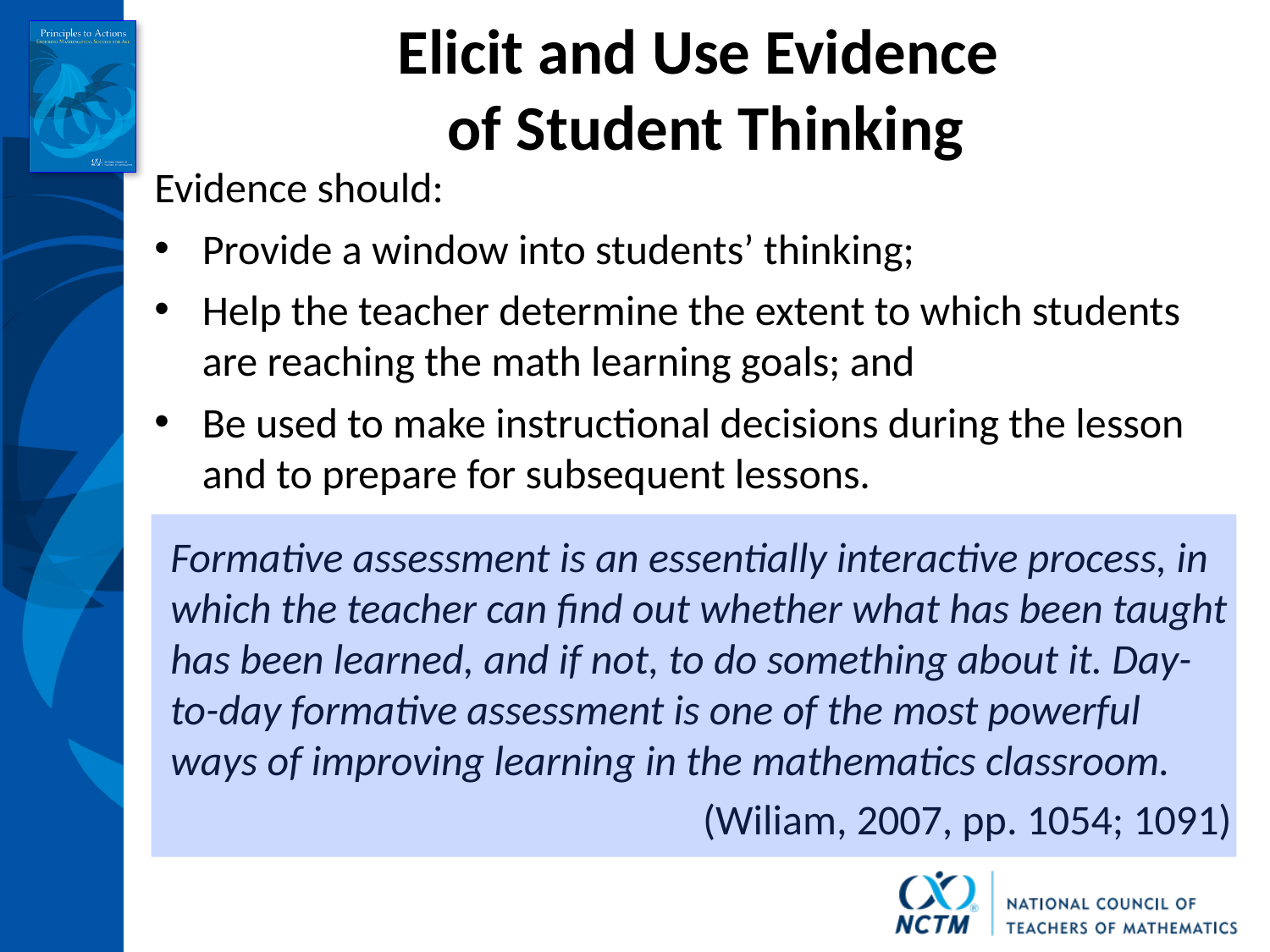

# Elicit and Use Evidence of Student Thinking
Evidence should:
Provide a window into students’ thinking;
Help the teacher determine the extent to which students are reaching the math learning goals; and
Be used to make instructional decisions during the lesson and to prepare for subsequent lessons.

Formative assessment is an essentially interactive process, in which the teacher can find out whether what has been taught has been learned, and if not, to do something about it. Day-to-day formative assessment is one of the most powerful ways of improving learning in the mathematics classroom.
(Wiliam, 2007, pp. 1054; 1091)